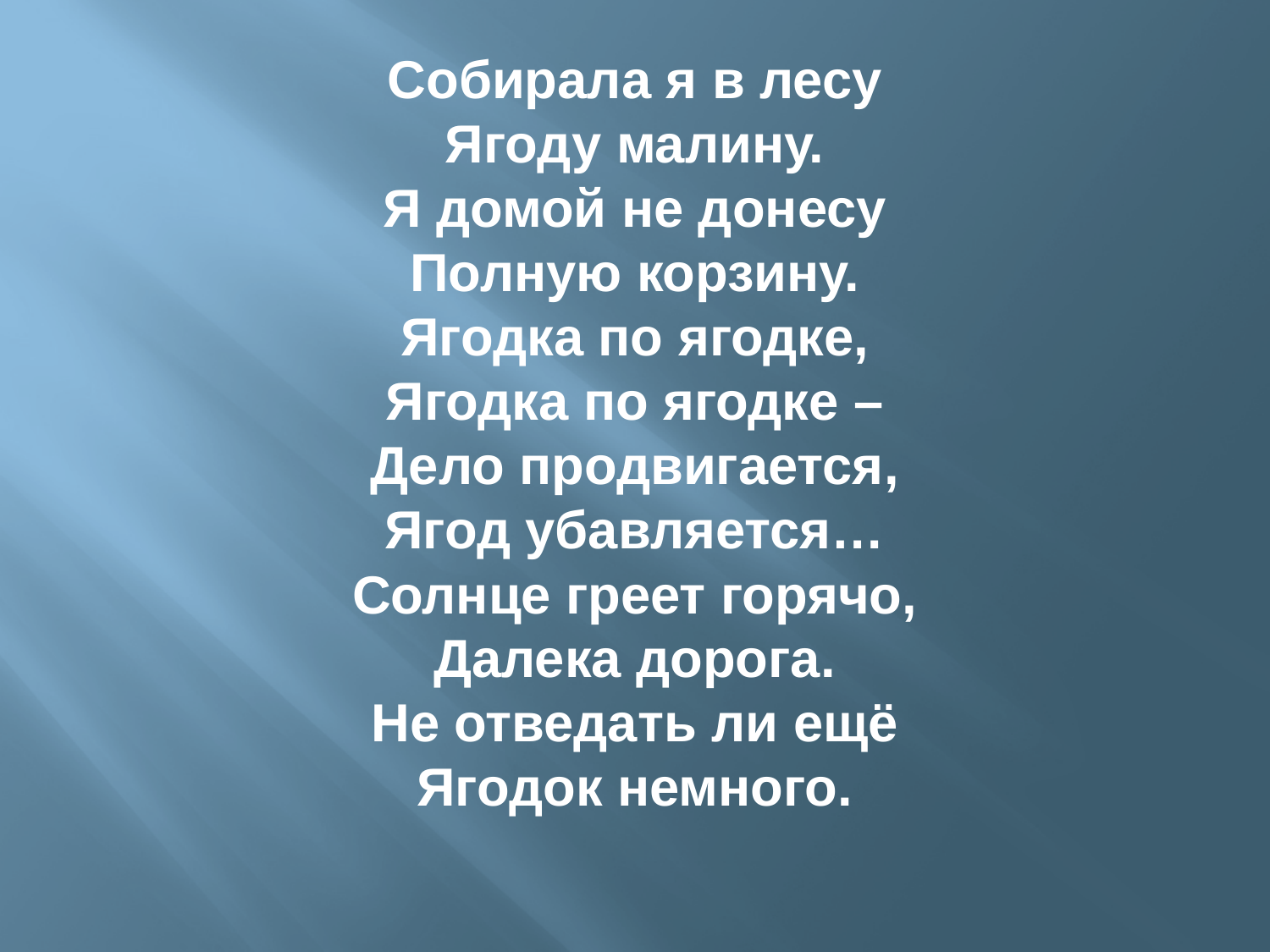

# Собирала я в лесу Ягоду малину. Я домой не донесу Полную корзину. Ягодка по ягодке, Ягодка по ягодке – Дело продвигается, Ягод убавляется… Солнце греет горячо, Далека дорога. Не отведать ли ещё Ягодок немного.